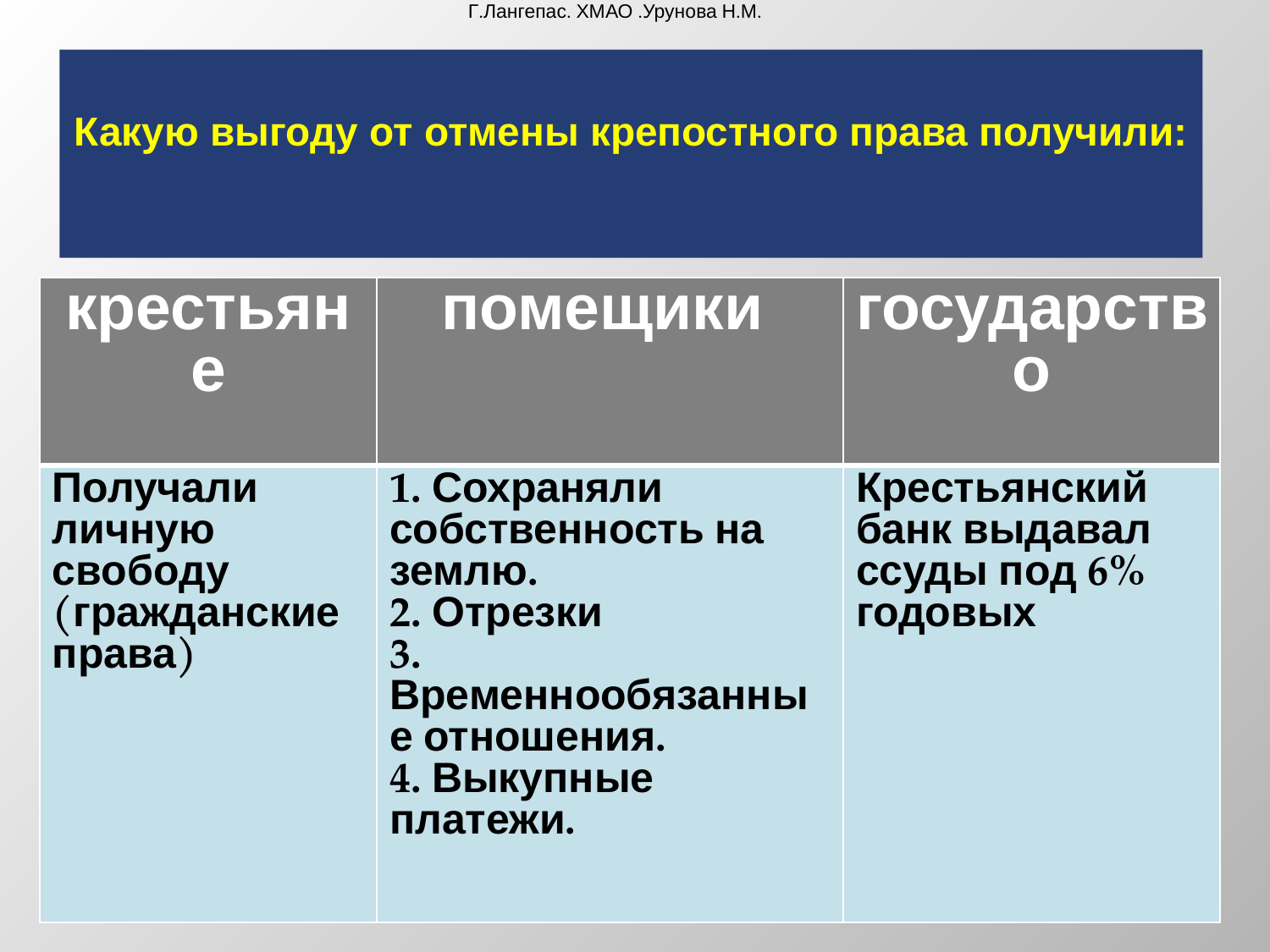

Г.Лангепас. ХМАО .Урунова Н.М.
# Какую выгоду от отмены крепостного права получили:
| крестьяне | помещики | государство |
| --- | --- | --- |
| Получали личную свободу (гражданские права) | 1. Сохраняли собственность на землю. 2. Отрезки 3. Временнообязанные отношения. 4. Выкупные платежи. | Крестьянский банк выдавал ссуды под 6% годовых |